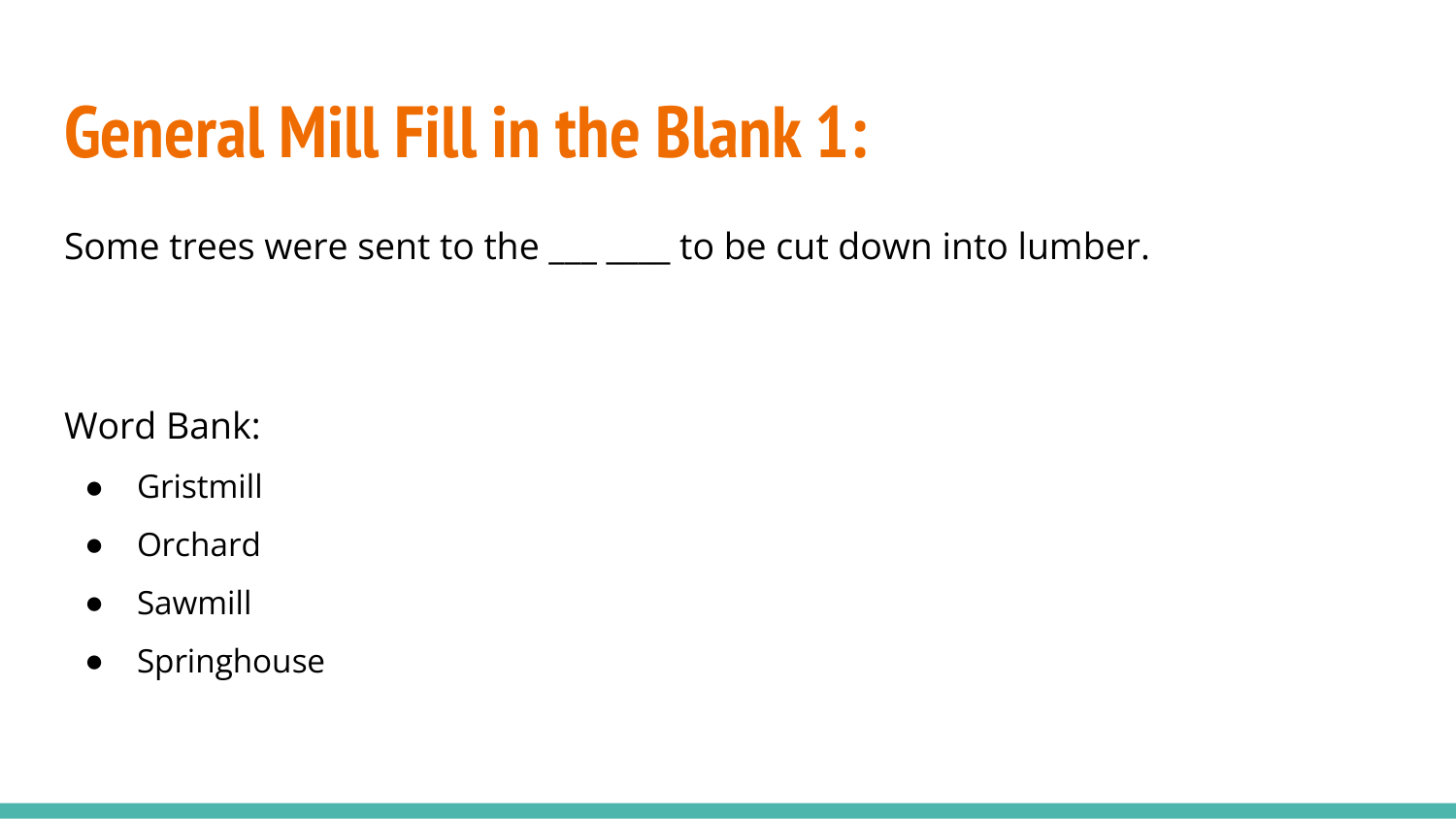

# General Mill Fill in the Blank 1:
Some trees were sent to the ___ ____ to be cut down into lumber.

Word Bank:
Gristmill
Orchard
Sawmill
Springhouse